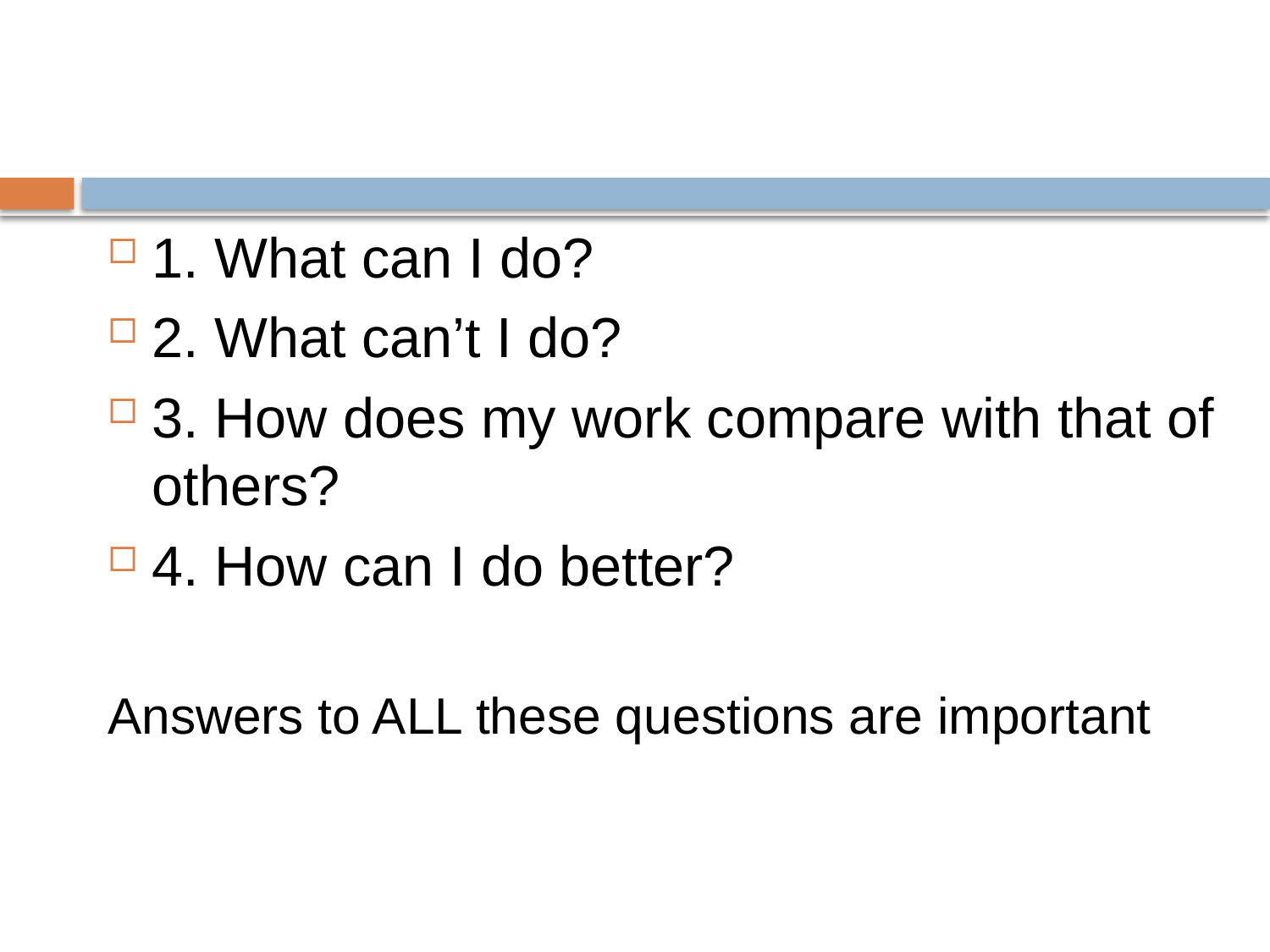

1. What can I do?
2. What can’t I do?
3. How does my work compare with that of others?
4. How can I do better?

Answers to ALL these questions are important